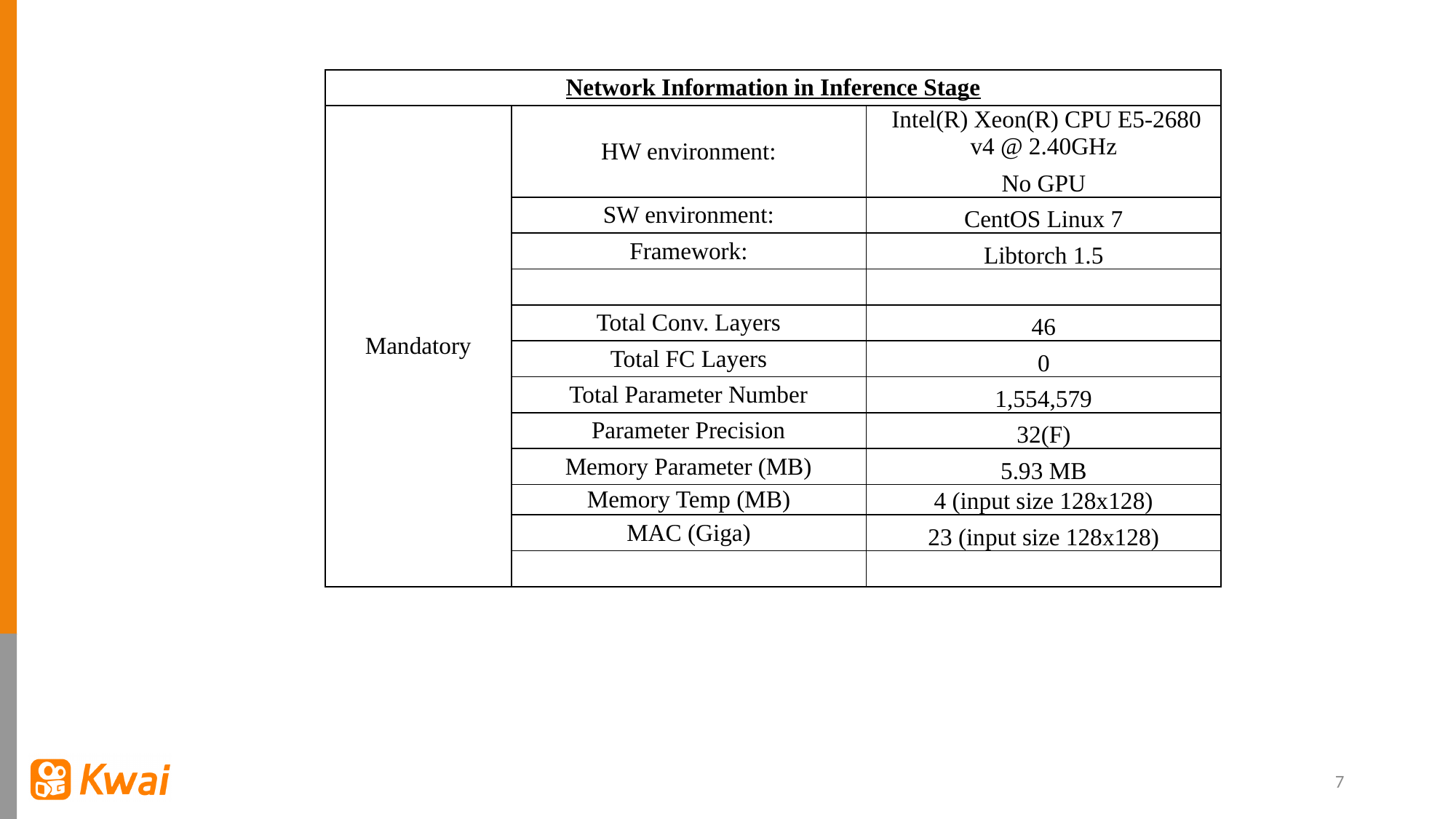

| Network Information in Inference Stage |  |  |
| --- | --- | --- |
| Mandatory | HW environment: | Intel(R) Xeon(R) CPU E5-2680 v4 @ 2.40GHz No GPU |
|  | SW environment: | CentOS Linux 7 |
|  | Framework: | Libtorch 1.5 |
|  |  |  |
|  | Total Conv. Layers | 46 |
|  | Total FC Layers | 0 |
|  | Total Parameter Number | 1,554,579 |
|  | Parameter Precision | 32(F) |
|  | Memory Parameter (MB) | 5.93 MB |
|  | Memory Temp (MB) | 4 (input size 128x128) |
|  | MAC (Giga) | 23 (input size 128x128) |
|  |  |  |
7